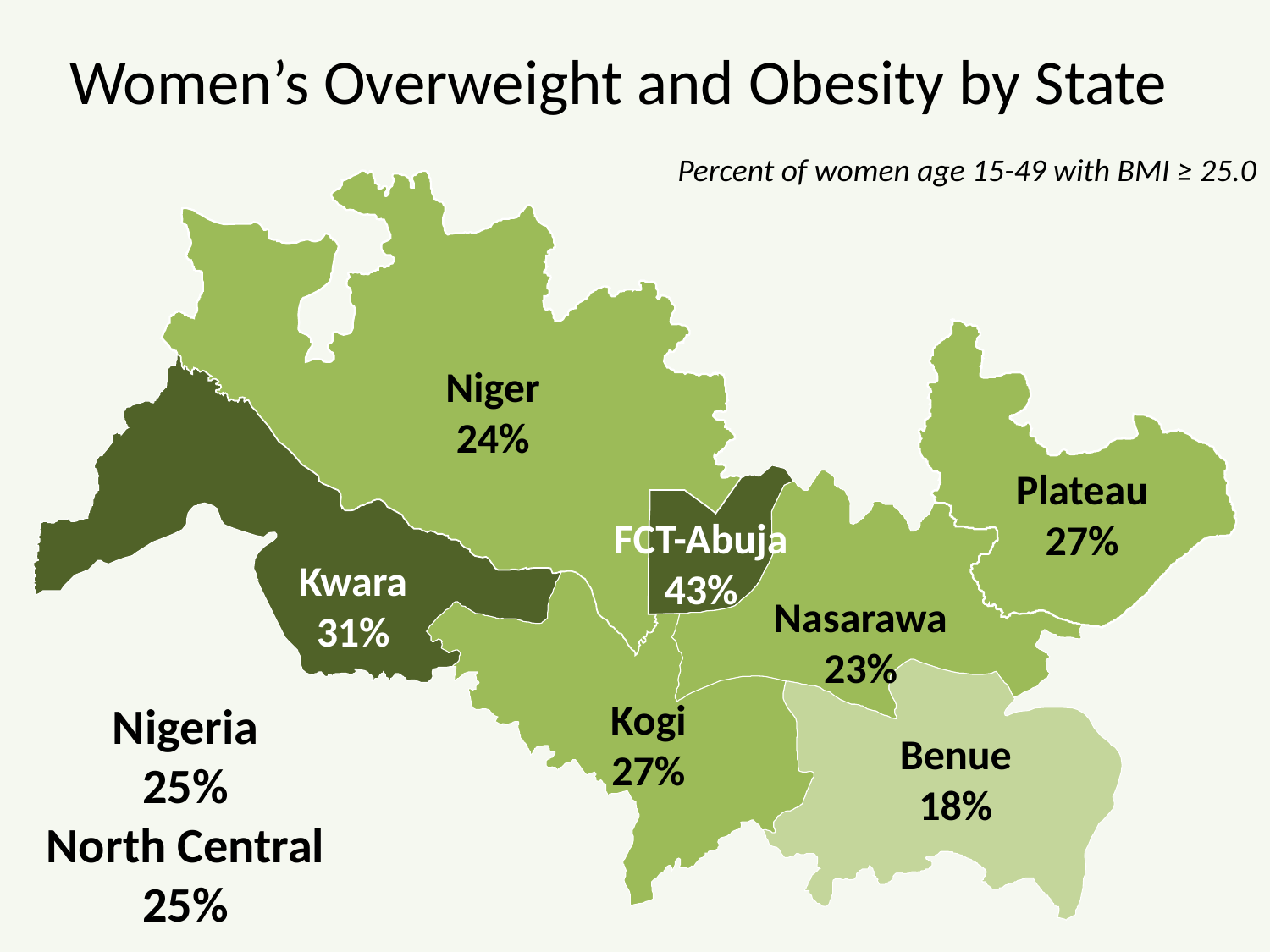

# Women’s Overweight and Obesity by State
Percent of women age 15-49 with BMI ≥ 25.0

Niger
24%
Plateau
27%
FCT-Abuja
43%
Kwara
31%
Nasarawa
23%
Kogi
27%
Nigeria
25%
North Central
25%
Benue
18%